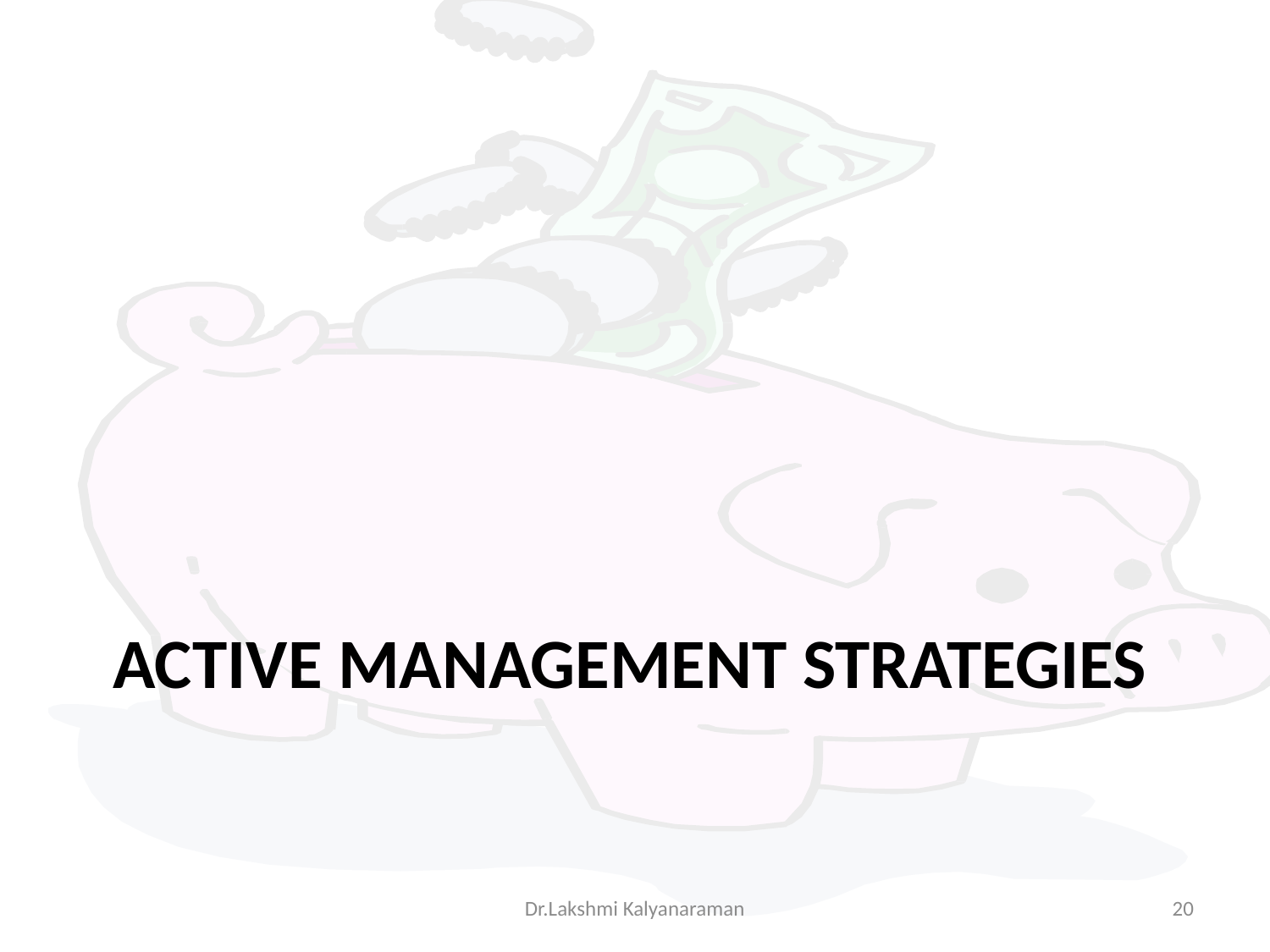

# Active management strategies
Dr.Lakshmi Kalyanaraman
20